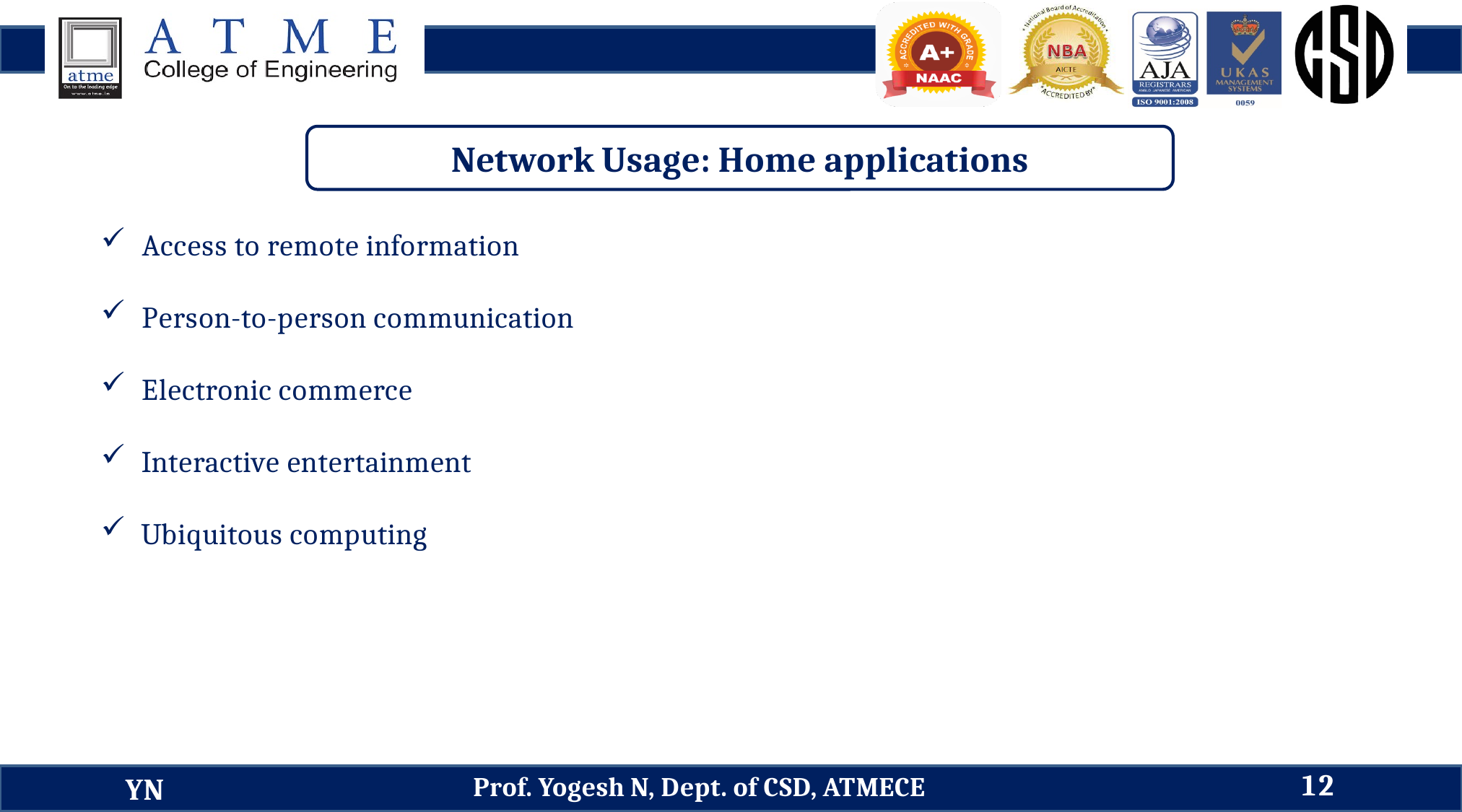

Network Usage: Home applications
Access to remote information

Person-to-person communication

Electronic commerce

Interactive entertainment

Ubiquitous computing
12
Prof. Yogesh N, Dept. of CSD, ATMECE
YN